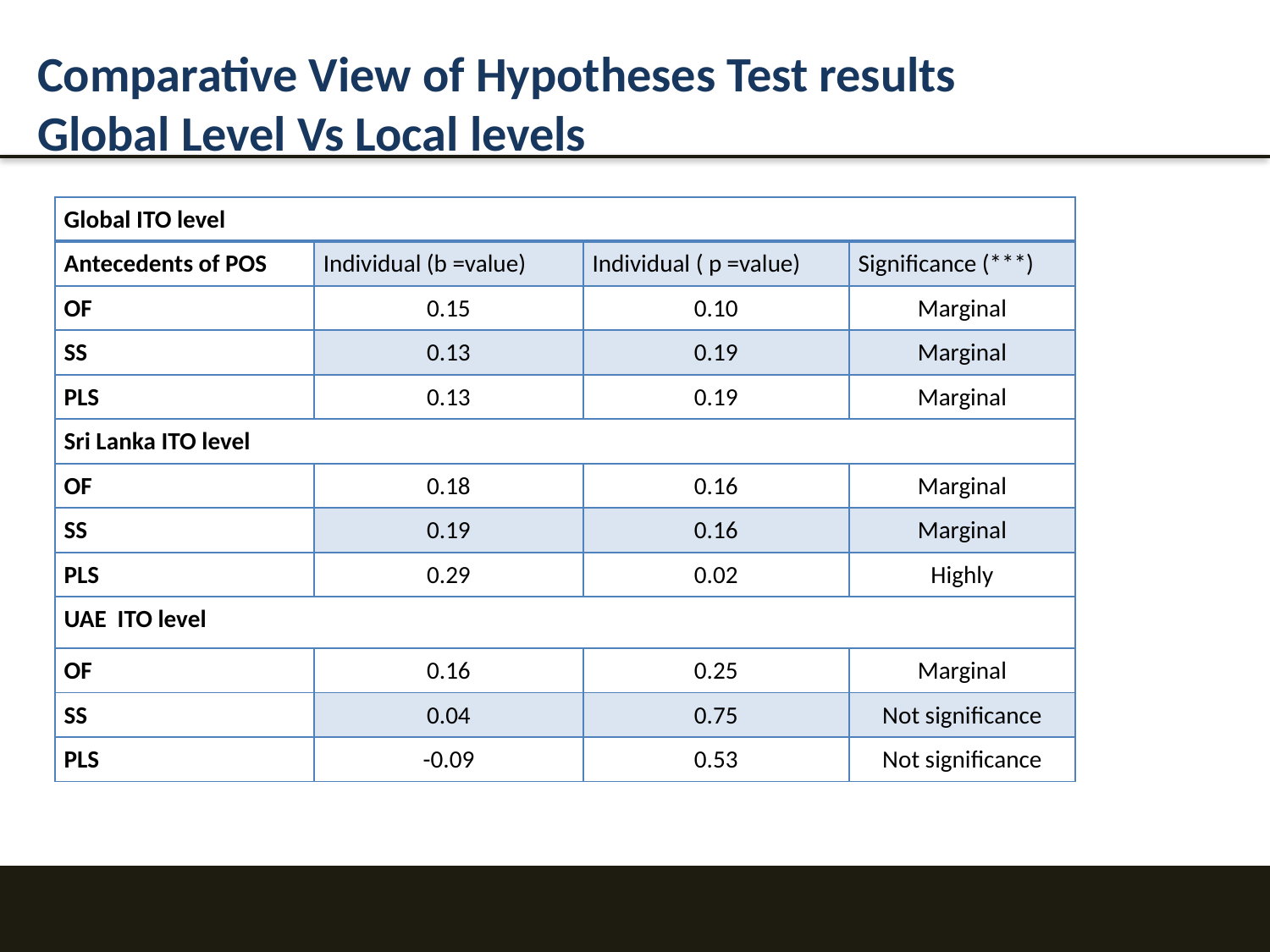

Comparative View of Hypotheses Test results
Global Level Vs Local levels

| Global ITO level |  |  |  |
| --- | --- | --- | --- |
| Antecedents of POS | Individual (b =value) | Individual ( p =value) | Significance (\*\*\*) |
| OF | 0.15 | 0.10 | Marginal |
| SS | 0.13 | 0.19 | Marginal |
| PLS | 0.13 | 0.19 | Marginal |
| Sri Lanka ITO level |  |  |  |
| OF | 0.18 | 0.16 | Marginal |
| SS | 0.19 | 0.16 | Marginal |
| PLS | 0.29 | 0.02 | Highly |
| UAE ITO level |  |  |  |
| OF | 0.16 | 0.25 | Marginal |
| SS | 0.04 | 0.75 | Not significance |
| PLS | -0.09 | 0.53 | Not significance |